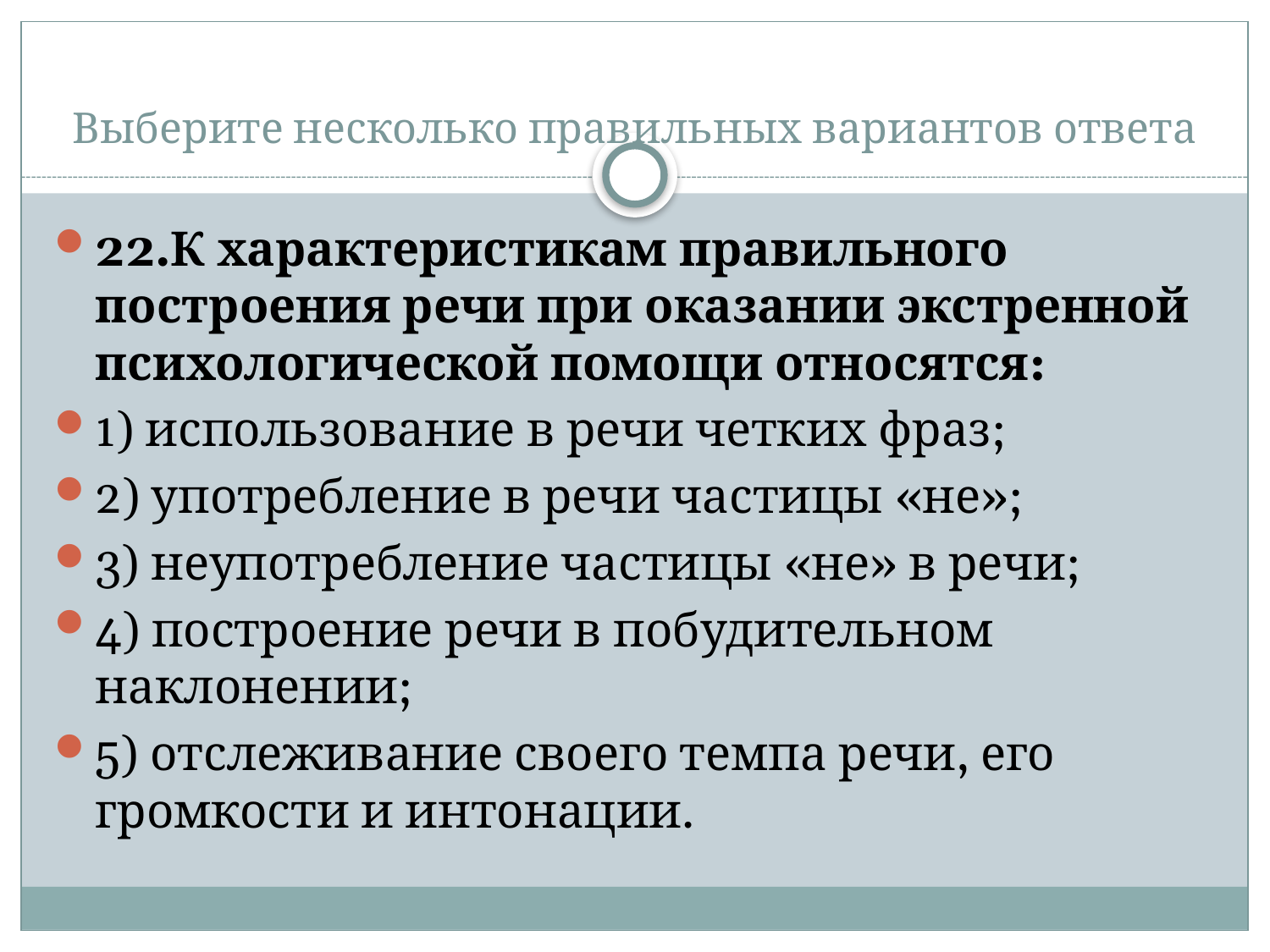

# Выберите несколько правильных вариантов ответа
22.К характеристикам правильного построения речи при оказании экстренной психологической помощи относятся:
1) использование в речи четких фраз;
2) употребление в речи частицы «не»;
3) неупотребление частицы «не» в речи;
4) построение речи в побудительном наклонении;
5) отслеживание своего темпа речи, его громкости и интонации.